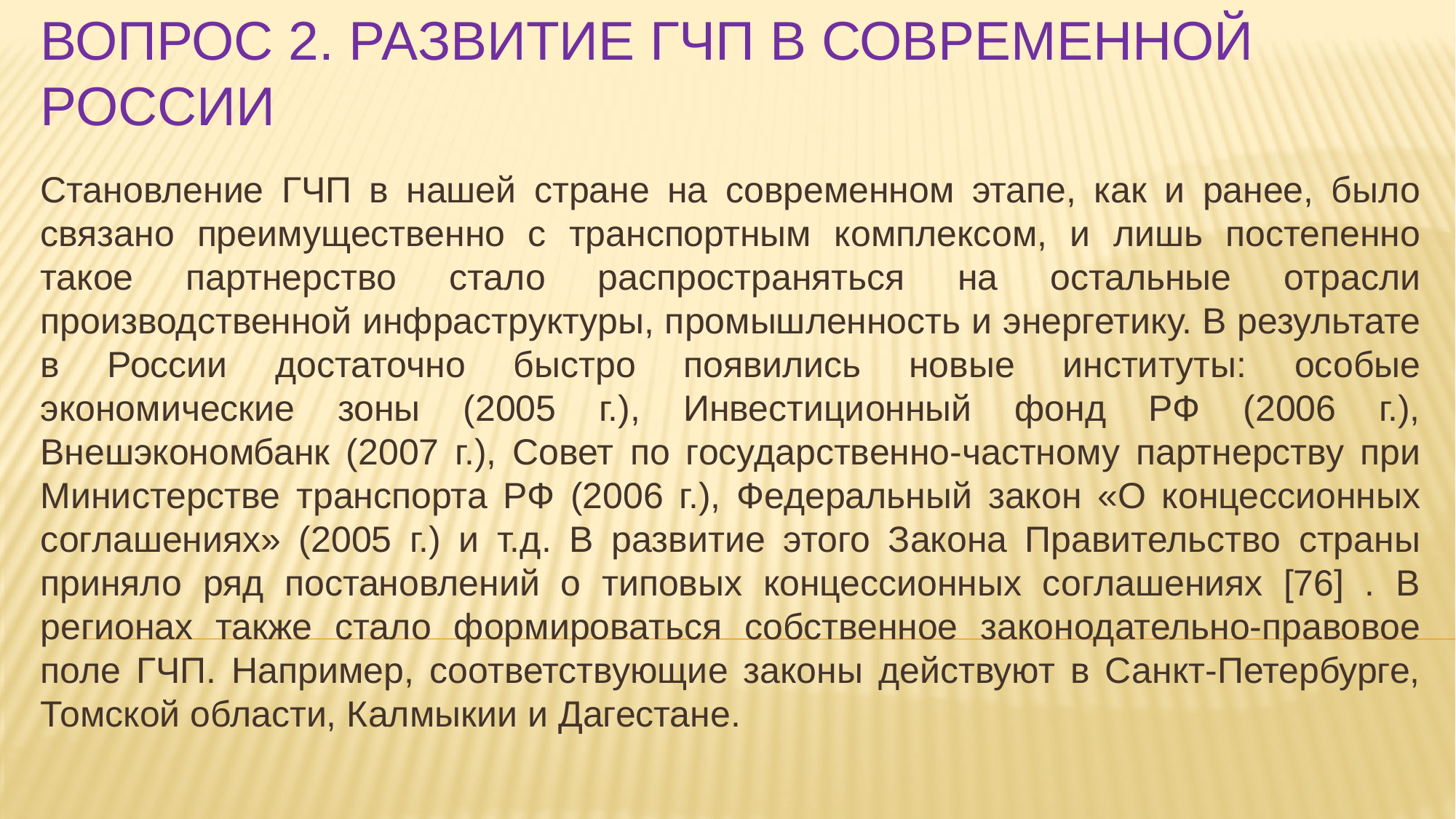

# Вопрос 2. Развитие ГЧП в современной России
Становление ГЧП в нашей стране на современном этапе, как и ранее, было связано преимущественно с транспортным комплексом, и лишь постепенно такое партнерство стало распространяться на остальные отрасли производственной инфраструктуры, промышленность и энергетику. В результате в России достаточно быстро появились новые институты: особые экономические зоны (2005 г.), Инвестиционный фонд РФ (2006 г.), Внешэкономбанк (2007 г.), Совет по государственно-частному партнерству при Министерстве транспорта РФ (2006 г.), Федеральный закон «О концессионных соглашениях» (2005 г.) и т.д. В развитие этого Закона Правительство страны приняло ряд постановлений о типовых концессионных соглашениях [76] . В регионах также стало формироваться собственное законодательно-правовое поле ГЧП. Например, соответствующие законы действуют в Санкт-Петербурге, Томской области, Калмыкии и Дагестане.